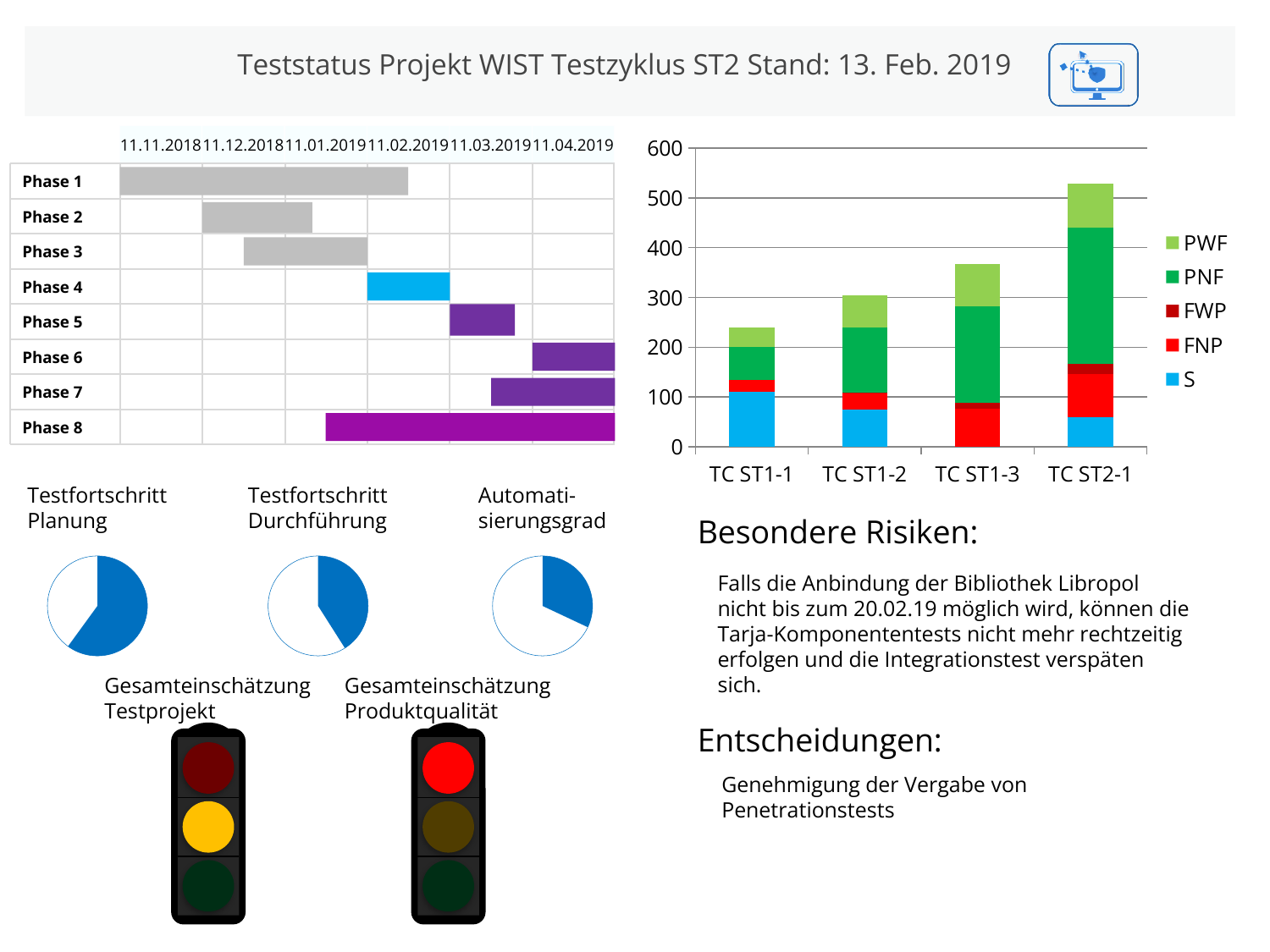

### Chart

| Category | S | FNP | FWP | PNF | PWF |
|---|---|---|---|---|---|
| TC ST1-1 | 110.0 | 25.0 | 0.0 | 65.0 | 40.0 |
| TC ST1-2 | 75.0 | 32.0 | 2.0 | 130.0 | 65.0 |
| TC ST1-3 | 0.0 | 76.0 | 12.0 | 195.0 | 85.0 |
| TC ST2-1 | 59.0 | 87.0 | 20.0 | 275.0 | 88.0 |
11.11.2018
11.12.2018
11.01.2019
11.02.2019
11.03.2019
11.04.2019
Phase 1

Phase 2

Phase 3

Phase 4

Phase 5

Phase 6

Phase 7

Phase 8

Testfortschritt
Planung
Testfortschritt
Durchführung
Automati-
sierungsgrad
Besondere Risiken:

Falls die Anbindung der Bibliothek Libropol nicht bis zum 20.02.19 möglich wird, können die Tarja-Komponententests nicht mehr rechtzeitig erfolgen und die Integrationstest verspäten sich.
Gesamteinschätzung
Testprojekt
Gesamteinschätzung
Produktqualität
Entscheidungen:

Genehmigung der Vergabe von Penetrationstests